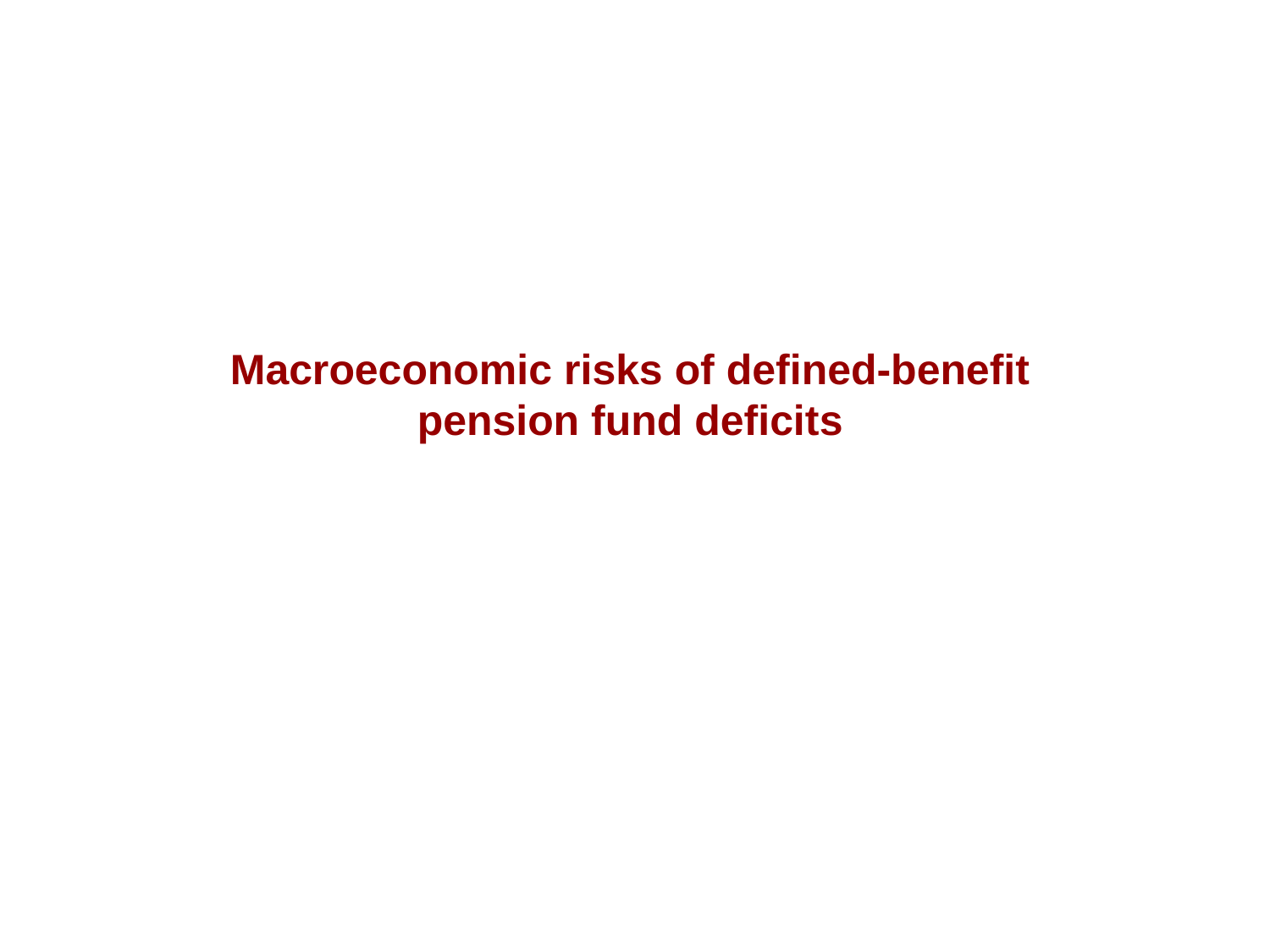

Macroeconomic risks of defined-benefit
pension fund deficits